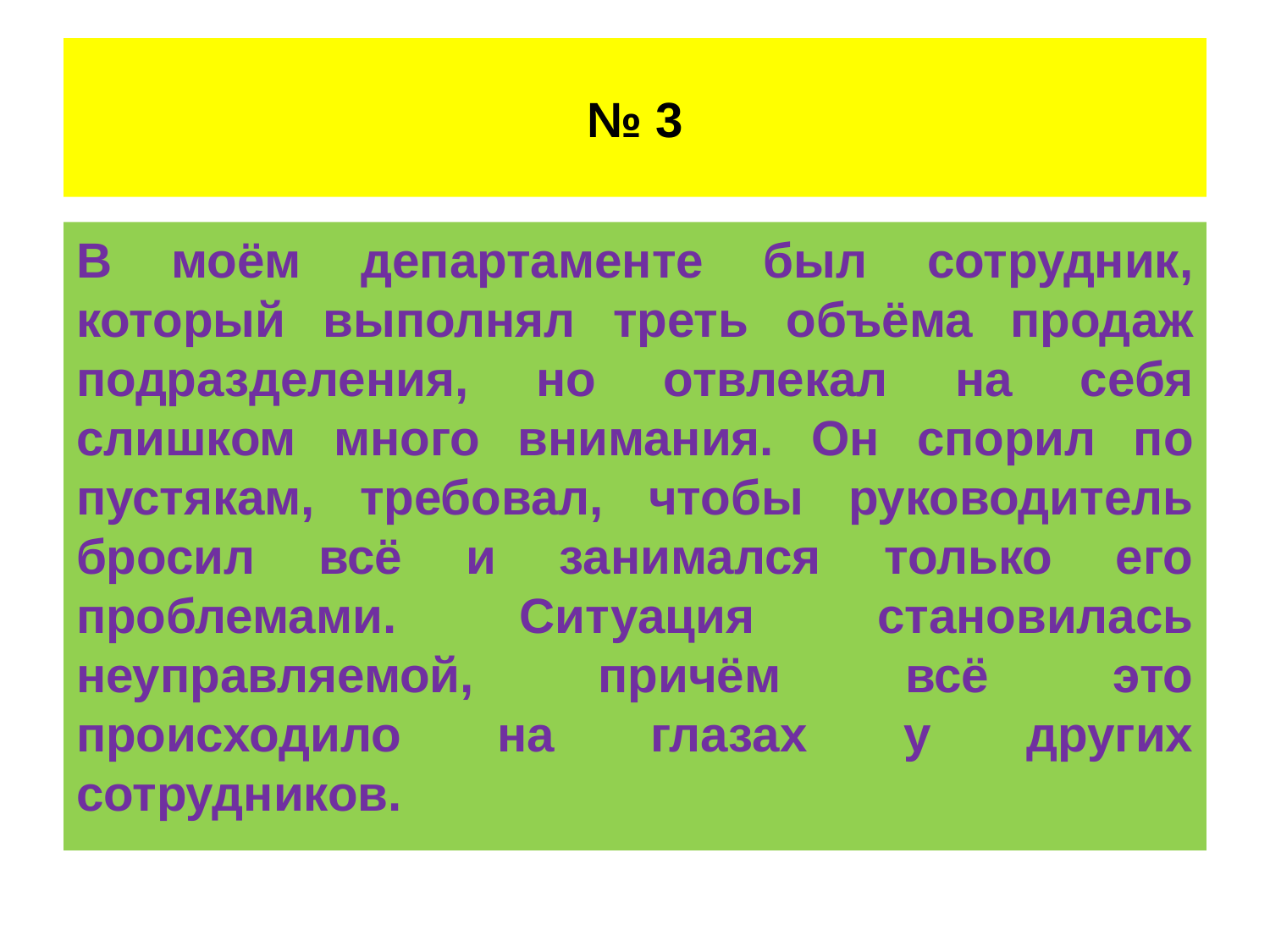

# № 3
В моём департаменте был сотрудник, который выполнял треть объёма продаж подразделения, но отвлекал на себя слишком много внимания. Он спорил по пустякам, требовал, чтобы руководитель бросил всё и занимался только его проблемами. Ситуация становилась неуправляемой, причём всё это происходило на глазах у других сотрудников.